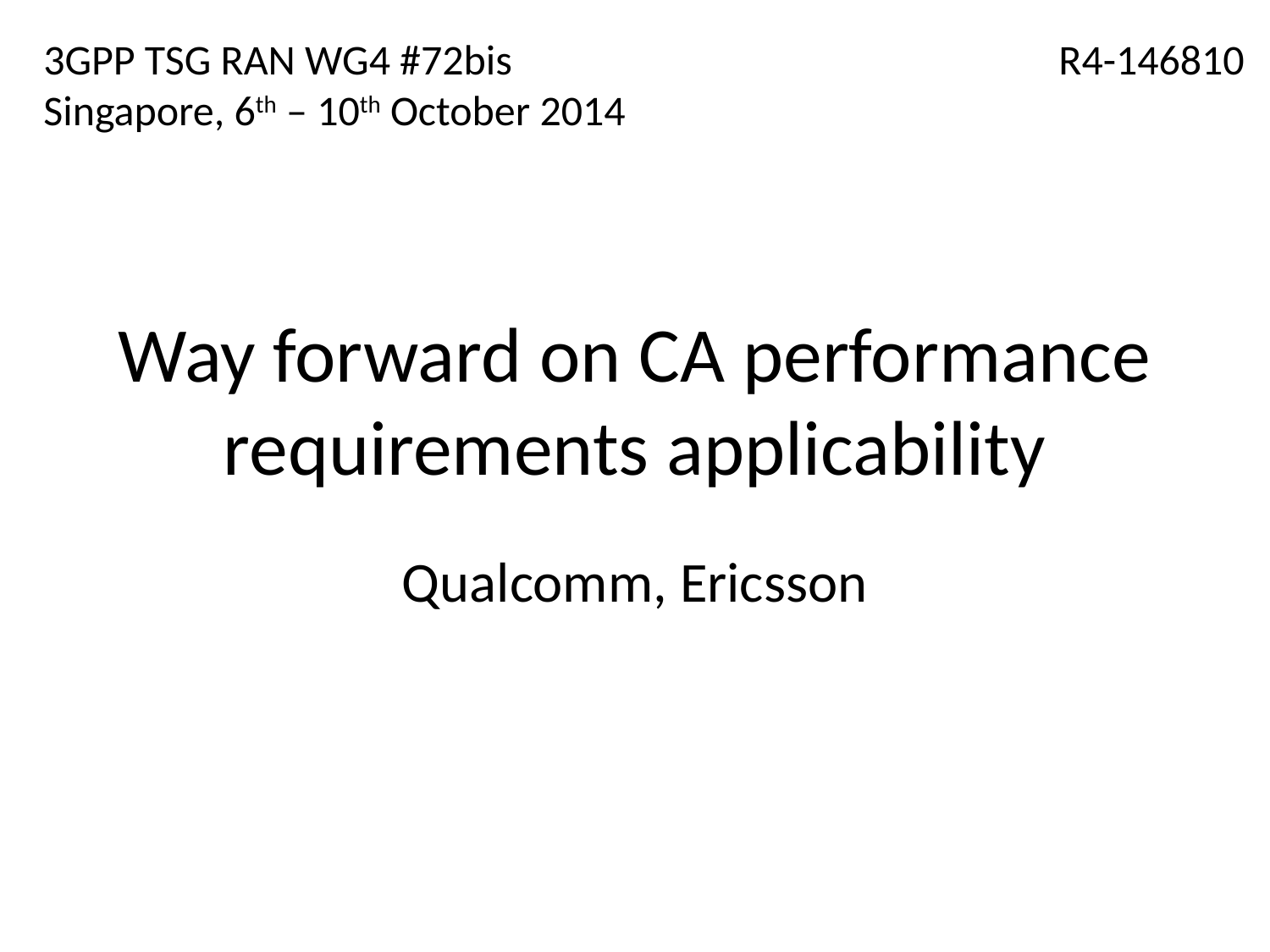

3GPP TSG RAN WG4 #72bis
Singapore, 6th – 10th October 2014
R4-146810
# Way forward on CA performance requirements applicability
Qualcomm, Ericsson